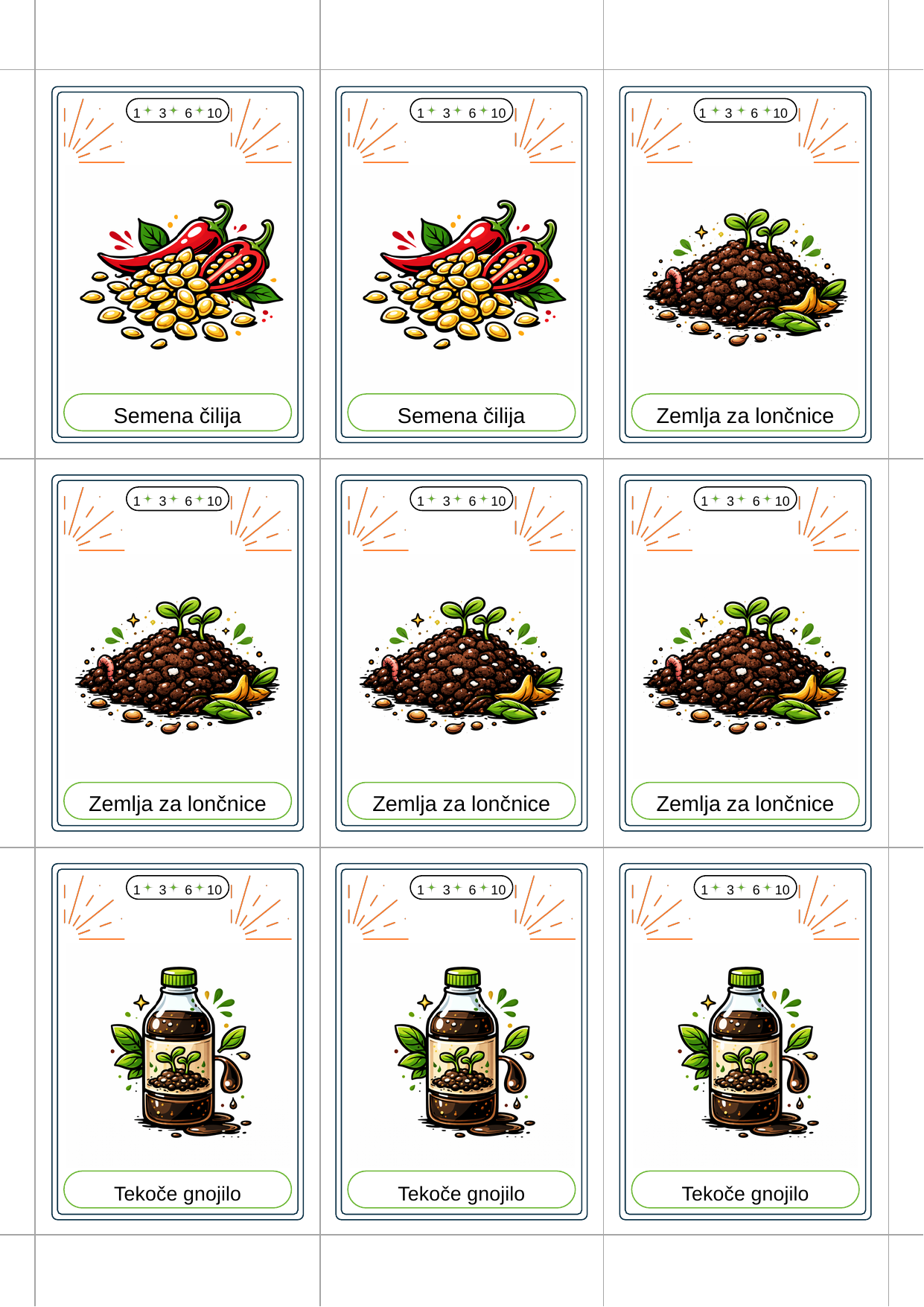

1     3     6    10

1     3     6    10

1     3     6    10

Semena čilija
Semena čilija
Zemlja za lončnice

1     3     6    10

1     3     6    10

1     3     6    10

Zemlja za lončnice
Zemlja za lončnice
Zemlja za lončnice

1     3     6    10

1     3     6    10

1     3     6    10

Tekoče gnojilo
Tekoče gnojilo
Tekoče gnojilo